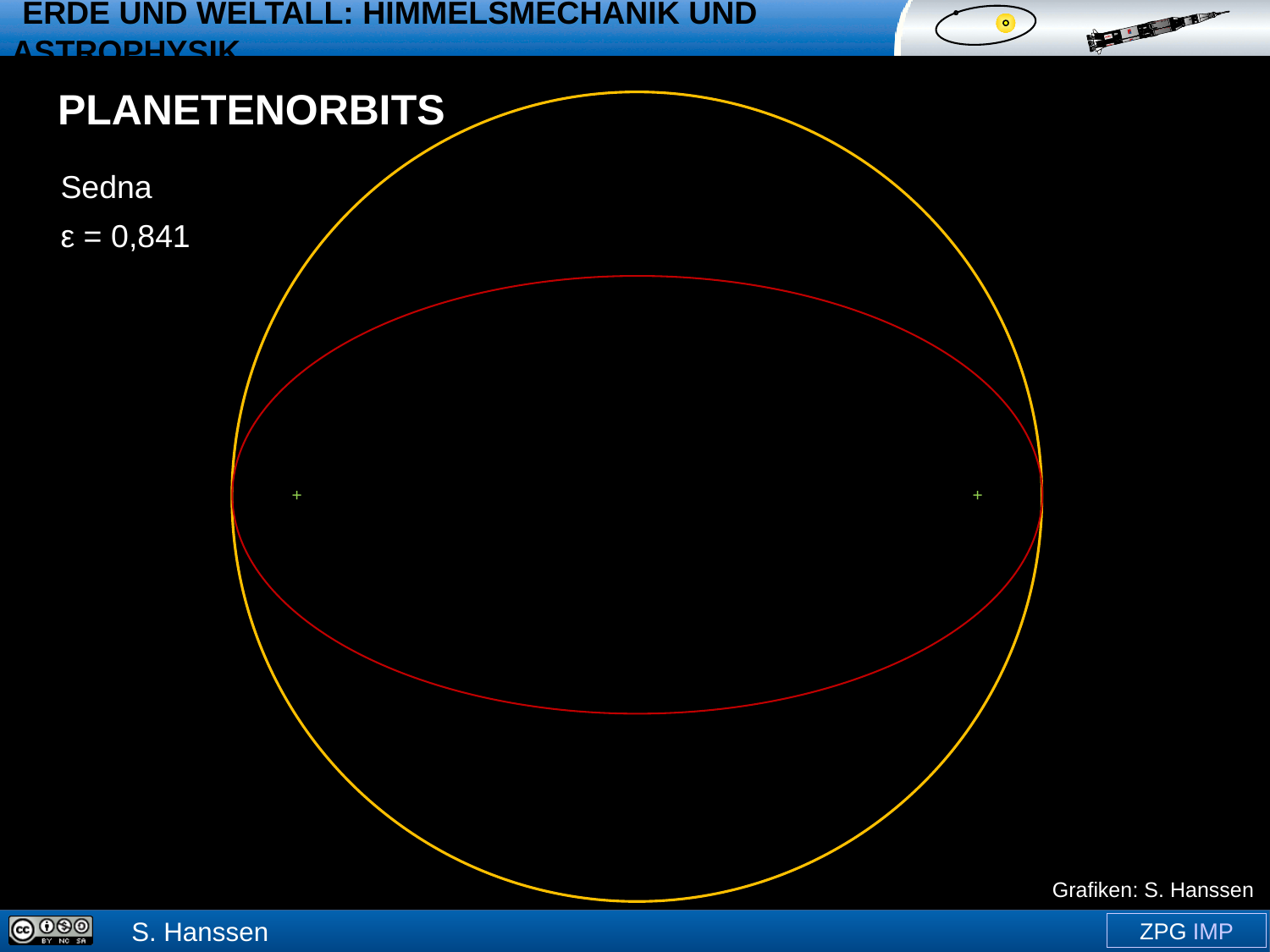

Planetenorbits

Sedna
ε = 0,841
+
+
Grafiken: S. Hanssen